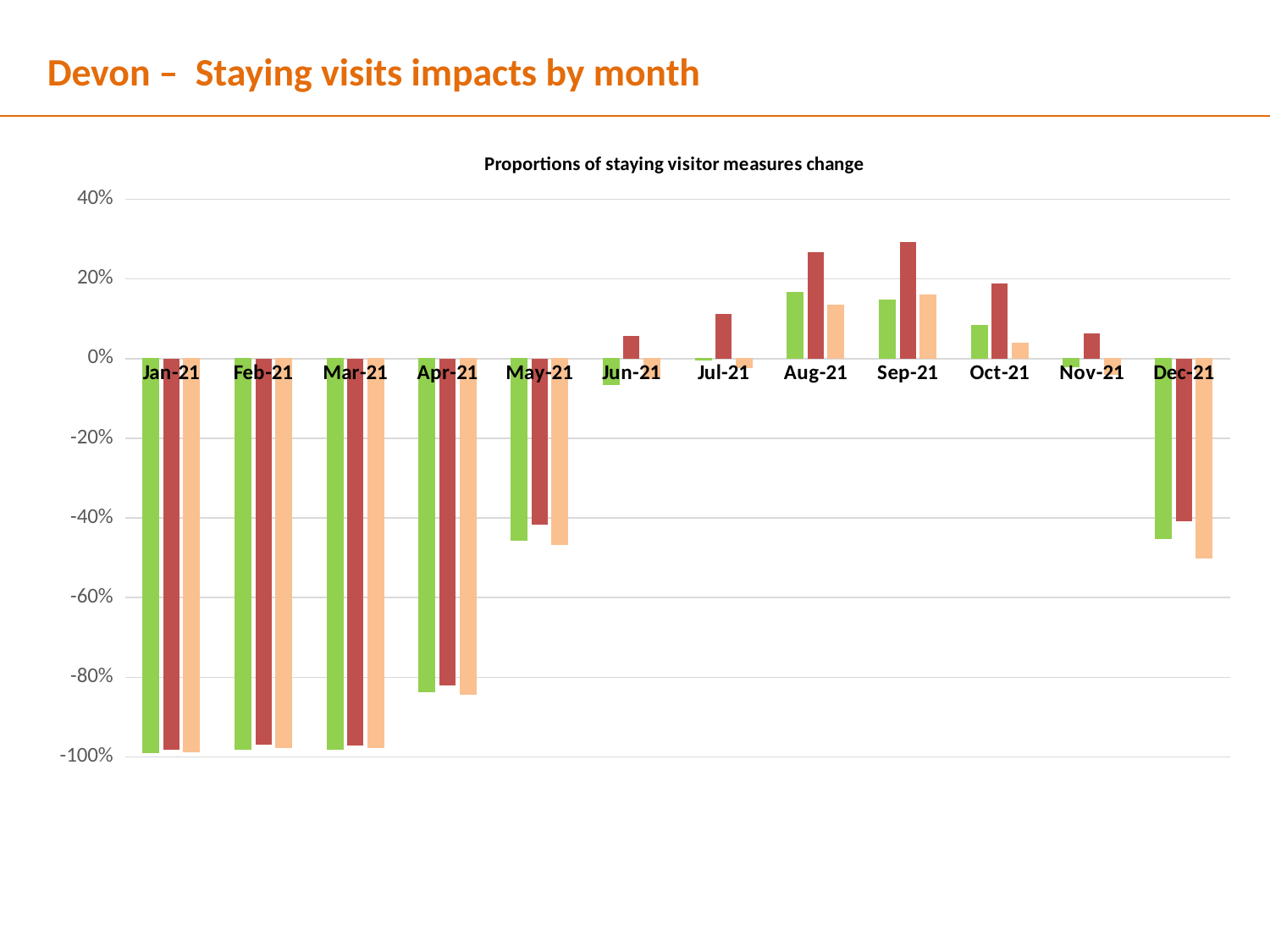

Devon –  Staying visits impacts by month

### Chart: Proportions of staying visitor measures change

| Category | Trips | Nights | Spend |
|---|---|---|---|
| 44197 | -0.9890044998896818 | -0.9822970044227698 | -0.9873785719203235 |
| 44228 | -0.9798808586678476 | -0.9690507098481844 | -0.9771722399427176 |
| 44256 | -0.9807143507214017 | -0.9722637931682201 | -0.9777421594415666 |
| 44287 | -0.8369676799287231 | -0.8208607182980552 | -0.8420238627988732 |
| 44317 | -0.4555454902814067 | -0.41647079816358246 | -0.46734137761748396 |
| 44348 | -0.06546570404703989 | 0.0571938092348101 | -0.05001396417008541 |
| 44378 | -0.002774680951846853 | 0.11266888189196855 | -0.022300952567546495 |
| 44409 | 0.166034365313372 | 0.26633185896427936 | 0.13458546816964123 |
| 44440 | 0.1482017678521934 | 0.2929086529848757 | 0.15966432232399774 |
| 44470 | 0.0840202411188018 | 0.18877324737959356 | 0.038157285255075335 |
| 44501 | -0.020124679088605713 | 0.06291143255969578 | -0.03890642474980255 |
| 44531 | -0.45145571701576115 | -0.4075729075915032 | -0.5003234135775957 |